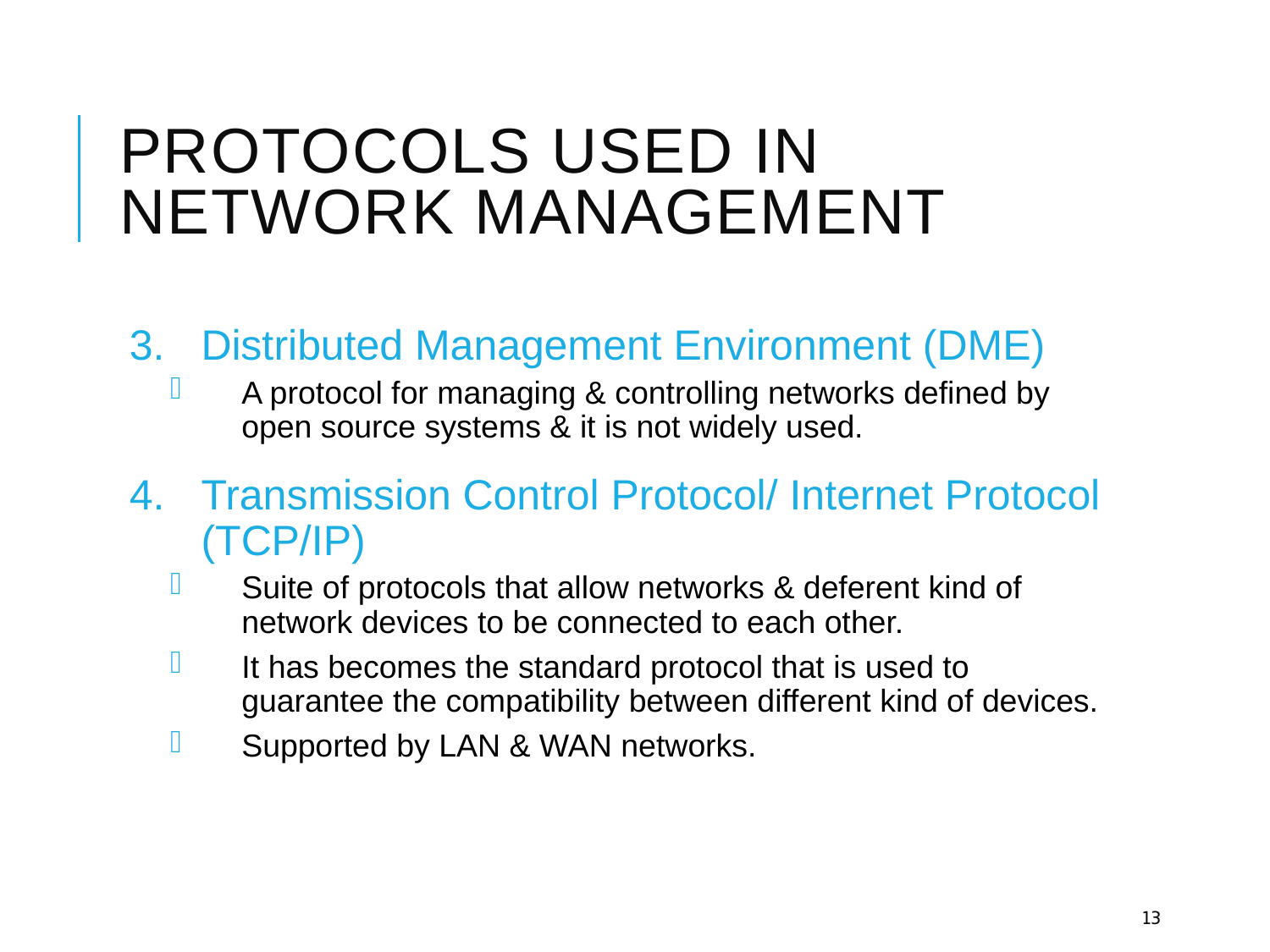

# Protocols used in Network Management
Distributed Management Environment (DME)
A protocol for managing & controlling networks defined by open source systems & it is not widely used.
Transmission Control Protocol/ Internet Protocol (TCP/IP)
Suite of protocols that allow networks & deferent kind of network devices to be connected to each other.
It has becomes the standard protocol that is used to guarantee the compatibility between different kind of devices.
Supported by LAN & WAN networks.

13